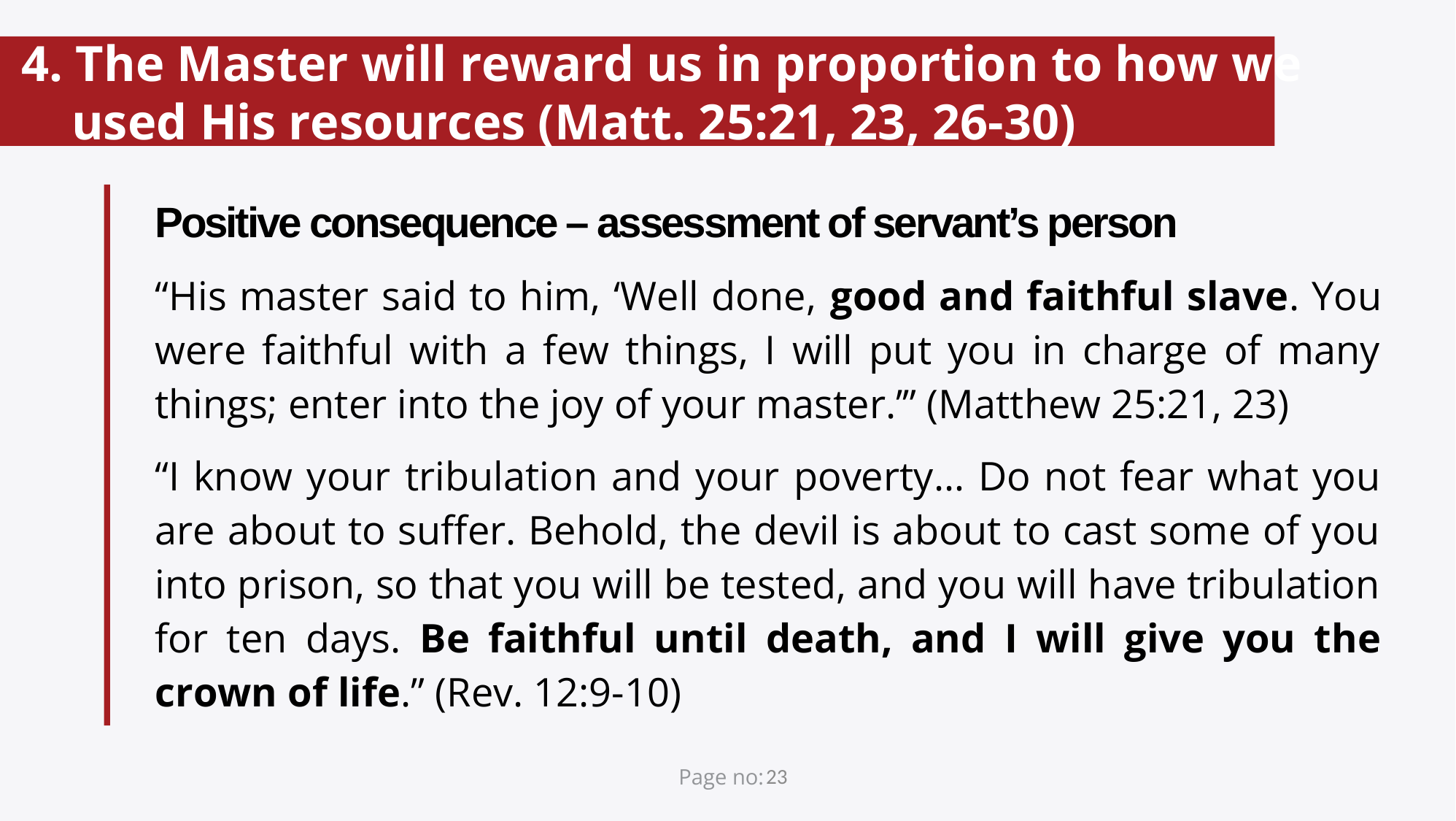

# 4. The Master will reward us in proportion to how we used His resources (Matt. 25:21, 23, 26-30)
Positive consequence – assessment of servant’s person
“His master said to him, ‘Well done, good and faithful slave. You were faithful with a few things, I will put you in charge of many things; enter into the joy of your master.’” (Matthew 25:21, 23)
“I know your tribulation and your poverty… Do not fear what you are about to suffer. Behold, the devil is about to cast some of you into prison, so that you will be tested, and you will have tribulation for ten days. Be faithful until death, and I will give you the crown of life.” (Rev. 12:9-10)